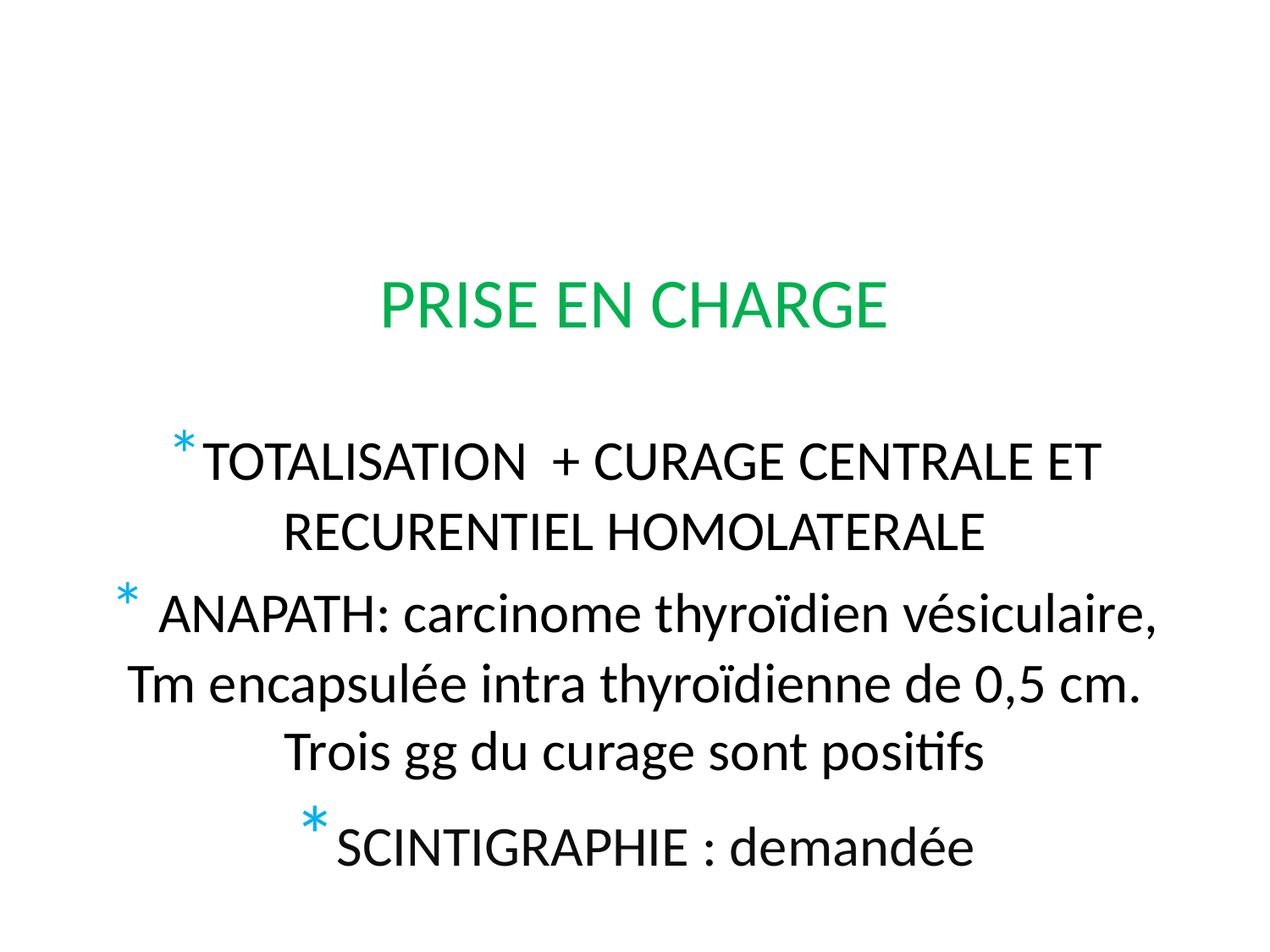

# PRISE EN CHARGE *TOTALISATION  + CURAGE CENTRALE ET RECURENTIEL HOMOLATERALE * ANAPATH: carcinome thyroïdien vésiculaire, Tm encapsulée intra thyroïdienne de 0,5 cm. Trois gg du curage sont positifs *SCINTIGRAPHIE : demandée